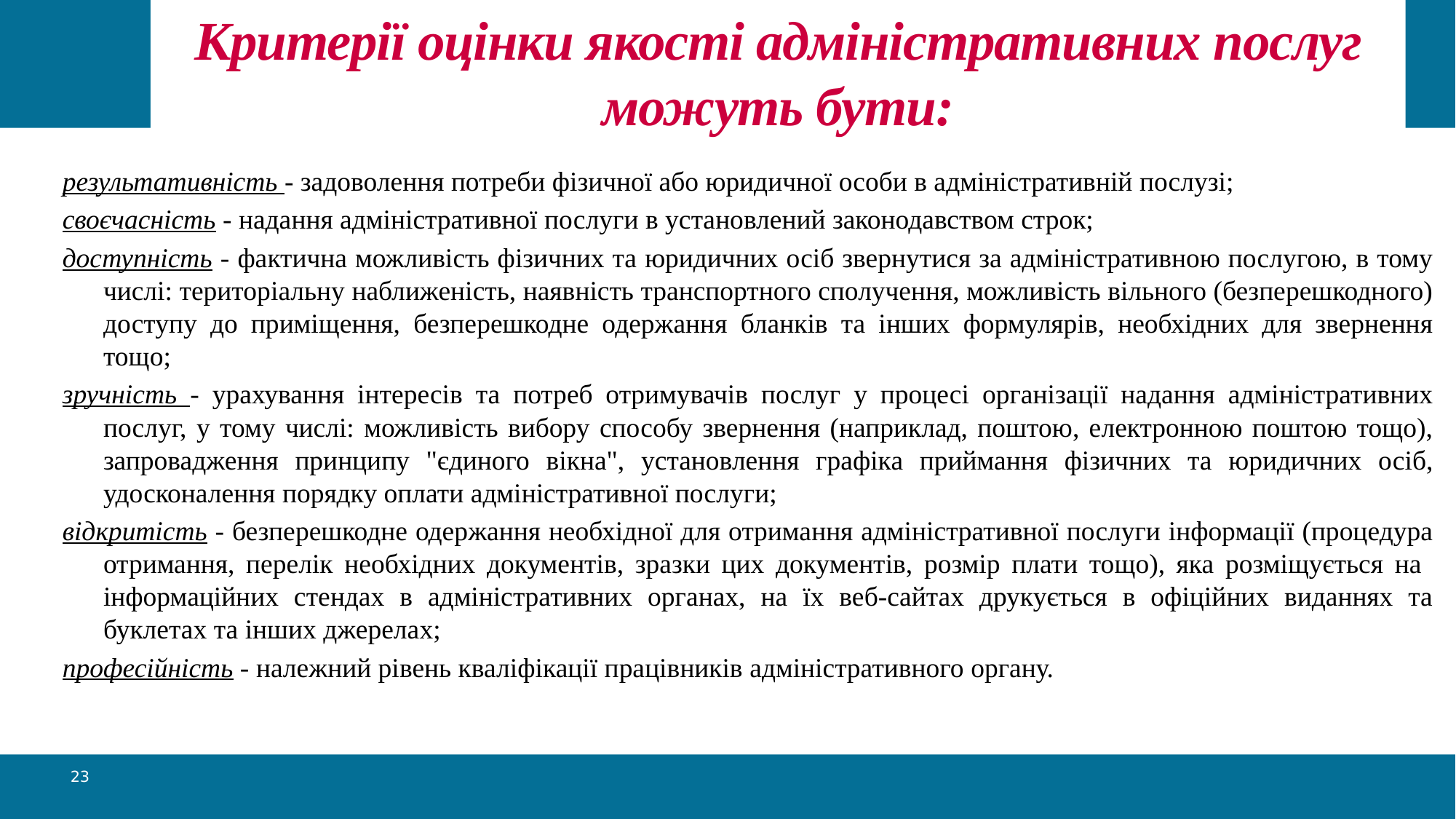

# Критерії оцінки якості адміністративних послуг можуть бути:
результативність - задоволення потреби фізичної або юридичної особи в адміністративній послузі;
своєчасність - надання адміністративної послуги в установлений законодавством строк;
доступність - фактична можливість фізичних та юридичних осіб звернутися за адміністративною послугою, в тому числі: територіальну наближеність, наявність транспортного сполучення, можливість вільного (безперешкодного) доступу до приміщення, безперешкодне одержання бланків та інших формулярів, необхідних для звернення тощо;
зручність - урахування інтересів та потреб отримувачів послуг у процесі організації надання адміністративних послуг, у тому числі: можливість вибору способу звернення (наприклад, поштою, електронною поштою тощо), запровадження принципу "єдиного вікна", установлення графіка приймання фізичних та юридичних осіб, удосконалення порядку оплати адміністративної послуги;
відкритість - безперешкодне одержання необхідної для отримання адміністративної послуги інформації (процедура отримання, перелік необхідних документів, зразки цих документів, розмір плати тощо), яка розміщується на  інформаційних стендах в адміністративних органах, на їх веб-сайтах друкується в офіційних виданнях та буклетах та інших джерелах;
професійність - належний рівень кваліфікації працівників адміністративного органу.

23